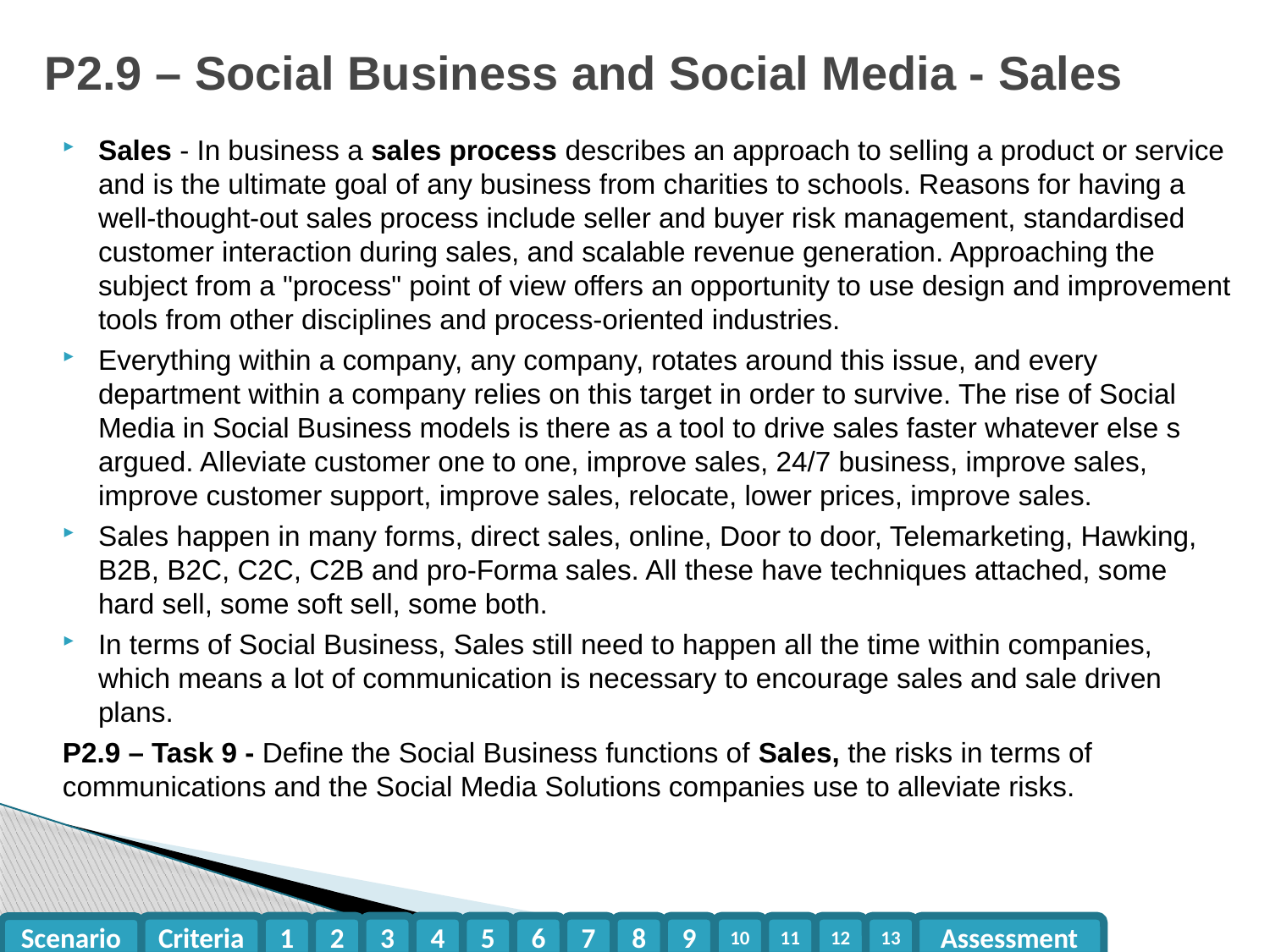

# P2.9 – Social Business and Social Media - Sales
Sales - In business a sales process describes an approach to selling a product or service and is the ultimate goal of any business from charities to schools. Reasons for having a well-thought-out sales process include seller and buyer risk management, standardised customer interaction during sales, and scalable revenue generation. Approaching the subject from a "process" point of view offers an opportunity to use design and improvement tools from other disciplines and process-oriented industries.
Everything within a company, any company, rotates around this issue, and every department within a company relies on this target in order to survive. The rise of Social Media in Social Business models is there as a tool to drive sales faster whatever else s argued. Alleviate customer one to one, improve sales, 24/7 business, improve sales, improve customer support, improve sales, relocate, lower prices, improve sales.
Sales happen in many forms, direct sales, online, Door to door, Telemarketing, Hawking, B2B, B2C, C2C, C2B and pro-Forma sales. All these have techniques attached, some hard sell, some soft sell, some both.
In terms of Social Business, Sales still need to happen all the time within companies, which means a lot of communication is necessary to encourage sales and sale driven plans.
P2.9 – Task 9 - Define the Social Business functions of Sales, the risks in terms of communications and the Social Media Solutions companies use to alleviate risks.